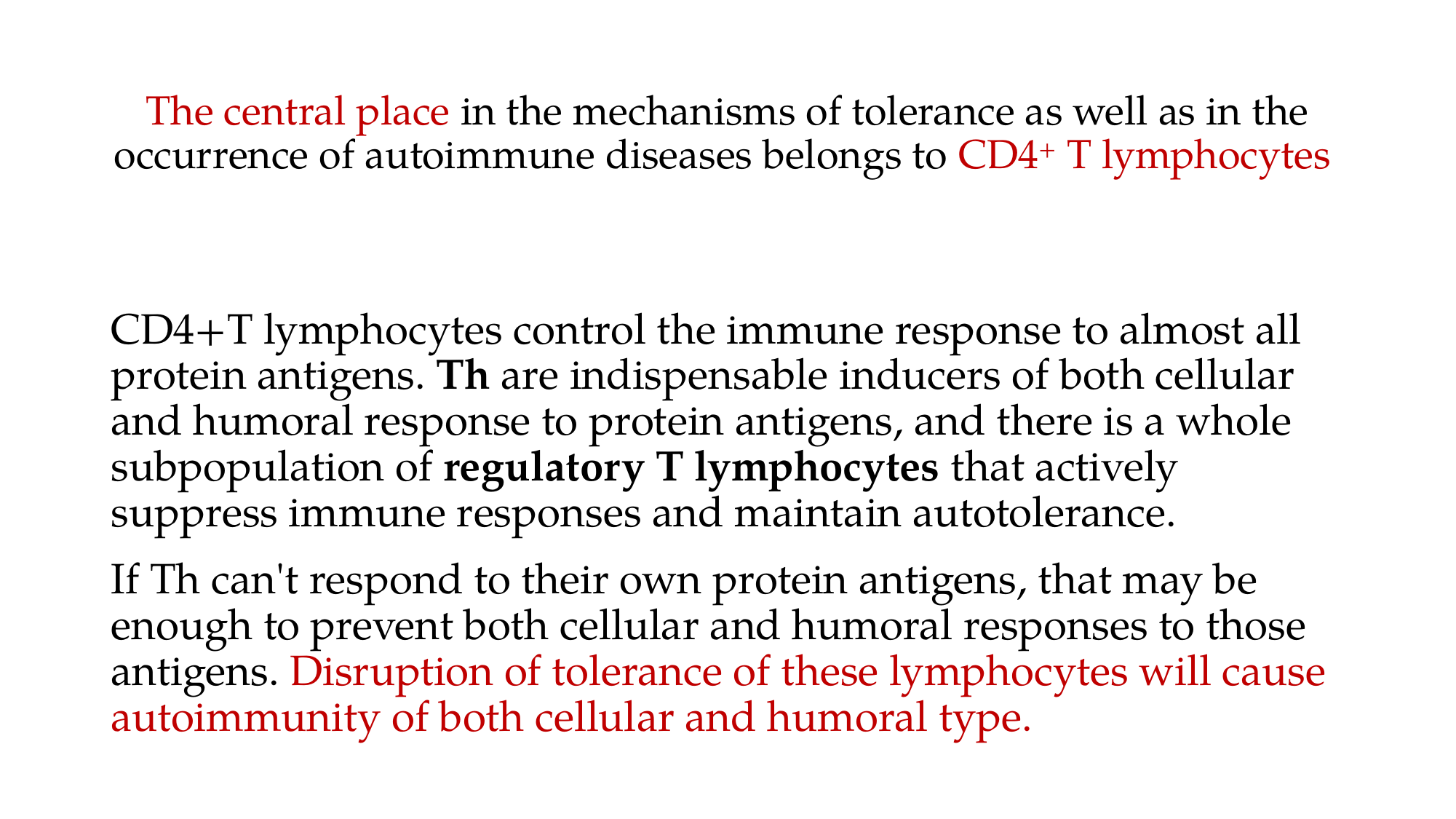

# The central place in the mechanisms of tolerance as well as in the occurrence of autoimmune diseases belongs to CD4+ T lymphocytes
CD4+T lymphocytes control the immune response to almost all protein antigens. Th are indispensable inducers of both cellular and humoral response to protein antigens, and there is a whole subpopulation of regulatory T lymphocytes that actively suppress immune responses and maintain autotolerance.
If Th can't respond to their own protein antigens, that may be enough to prevent both cellular and humoral responses to those antigens. Disruption of tolerance of these lymphocytes will cause autoimmunity of both cellular and humoral type.